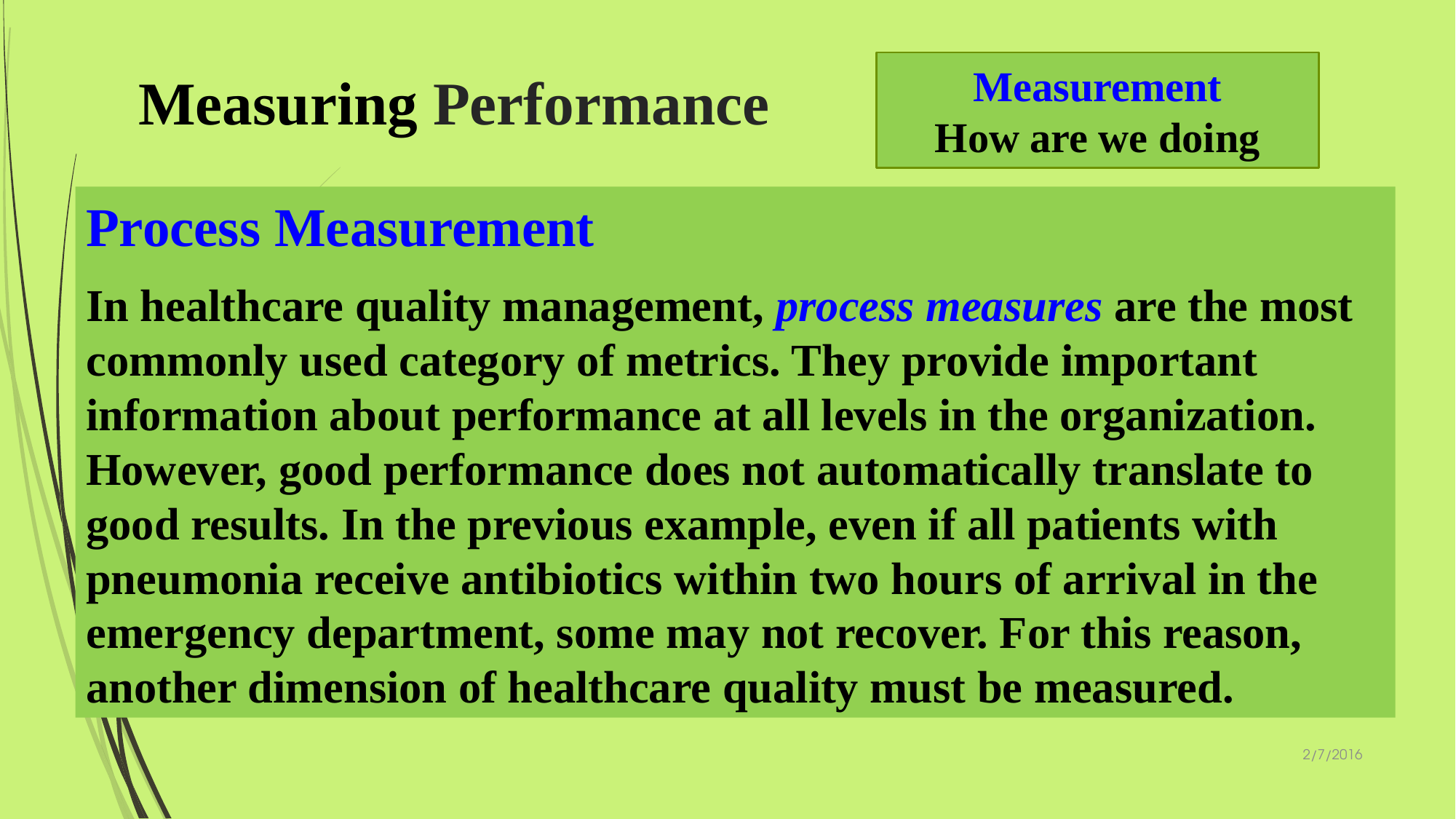

# Measuring Performance
Measurement
How are we doing

Process Measurement
In healthcare quality management, process measures are the most commonly used category of metrics. They provide important information about performance at all levels in the organization. However, good performance does not automatically translate to good results. In the previous example, even if all patients with pneumonia receive antibiotics within two hours of arrival in the emergency department, some may not recover. For this reason, another dimension of healthcare quality must be measured.
2/7/2016
Mohammed Alnaif Ph.D.